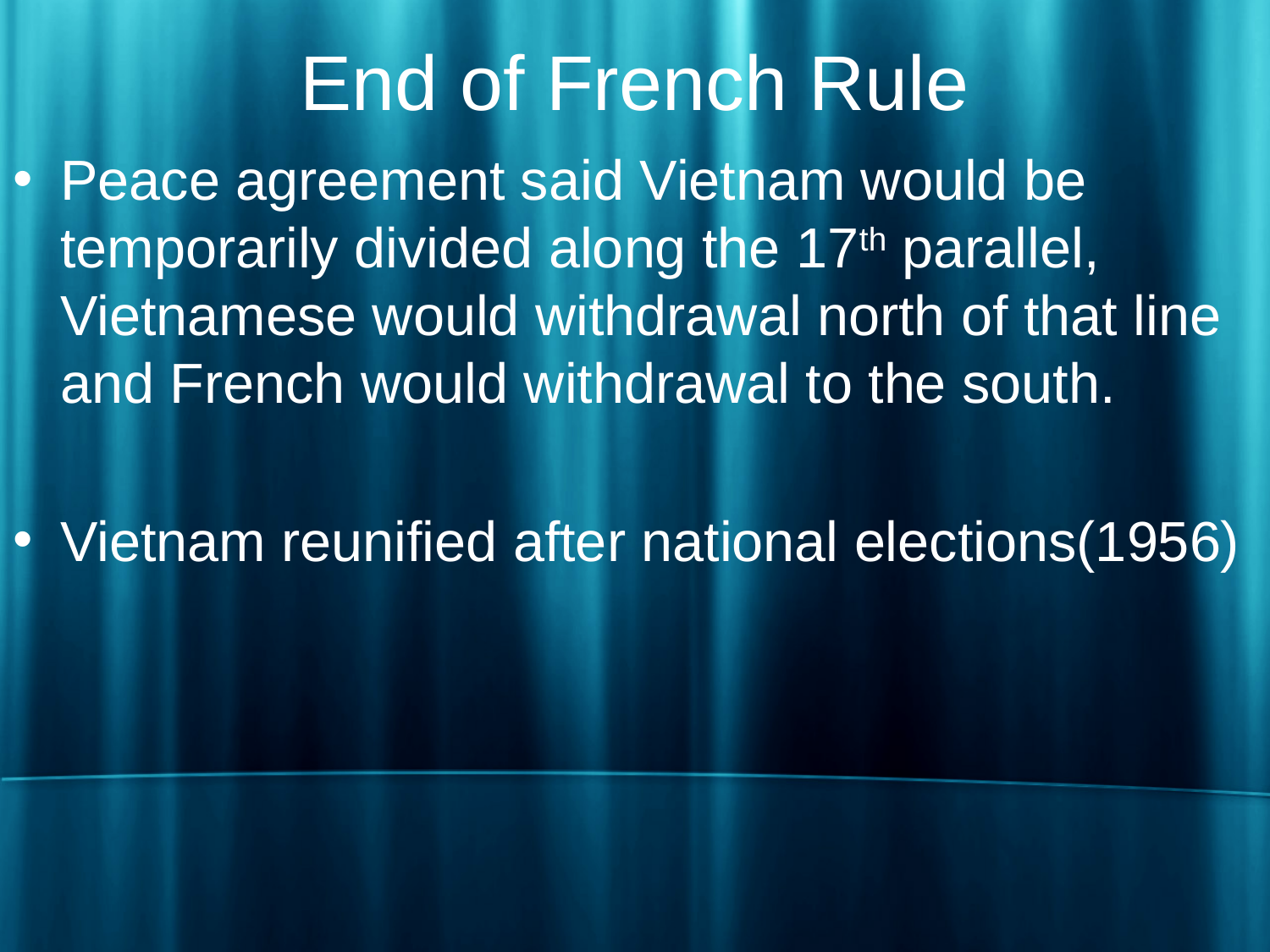

# End of French Rule
Peace agreement said Vietnam would be temporarily divided along the 17th parallel, Vietnamese would withdrawal north of that line and French would withdrawal to the south.

Vietnam reunified after national elections(1956)